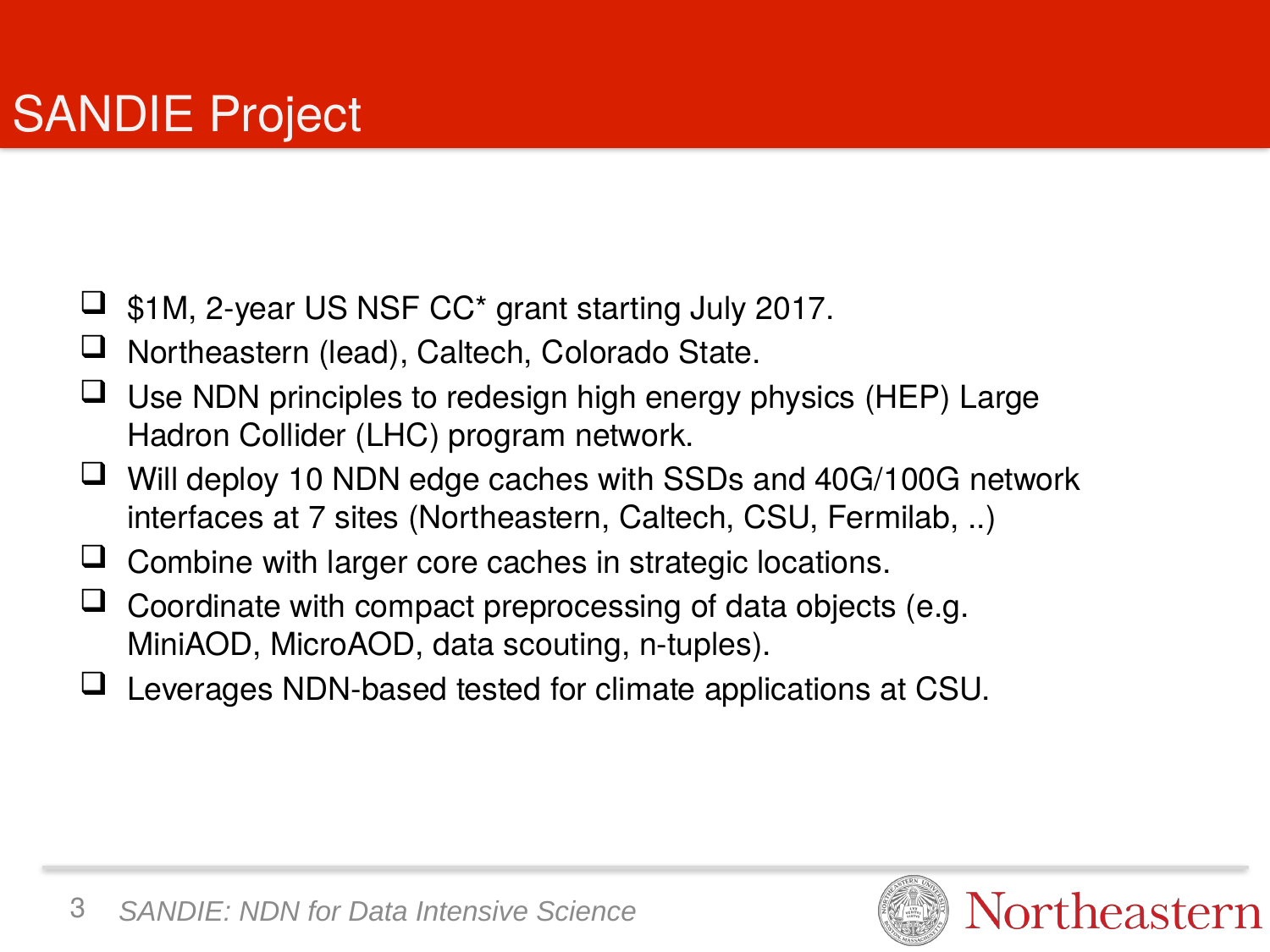

# SANDIE Project
$1M, 2-year US NSF CC* grant starting July 2017.
Northeastern (lead), Caltech, Colorado State.
Use NDN principles to redesign high energy physics (HEP) Large Hadron Collider (LHC) program network.
Will deploy 10 NDN edge caches with SSDs and 40G/100G network interfaces at 7 sites (Northeastern, Caltech, CSU, Fermilab, ..)
Combine with larger core caches in strategic locations.
Coordinate with compact preprocessing of data objects (e.g. MiniAOD, MicroAOD, data scouting, n-tuples).
Leverages NDN-based tested for climate applications at CSU.

3
SANDIE: NDN for Data Intensive Science